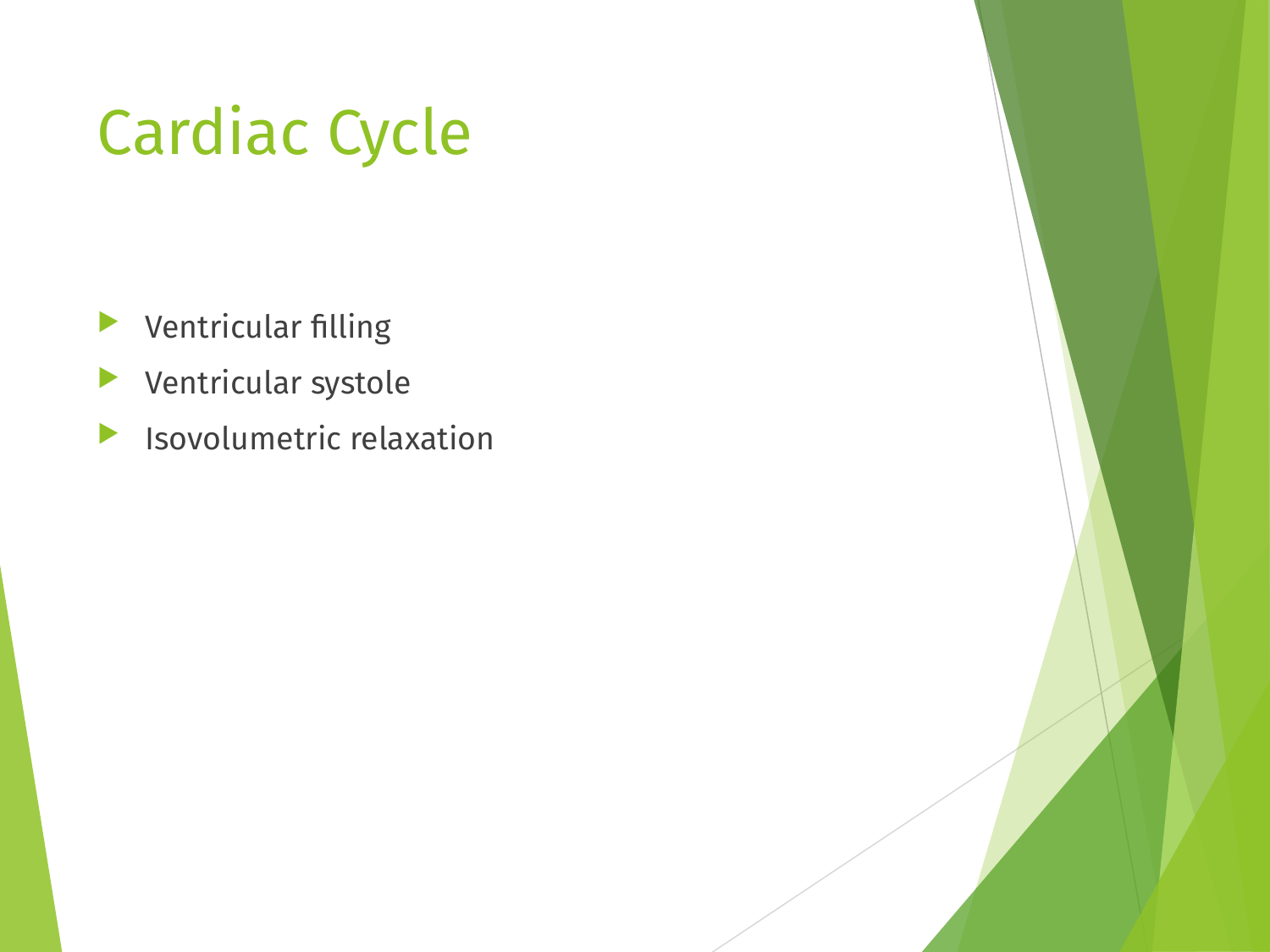

# Cardiac Cycle
Ventricular filling
Ventricular systole
Isovolumetric relaxation